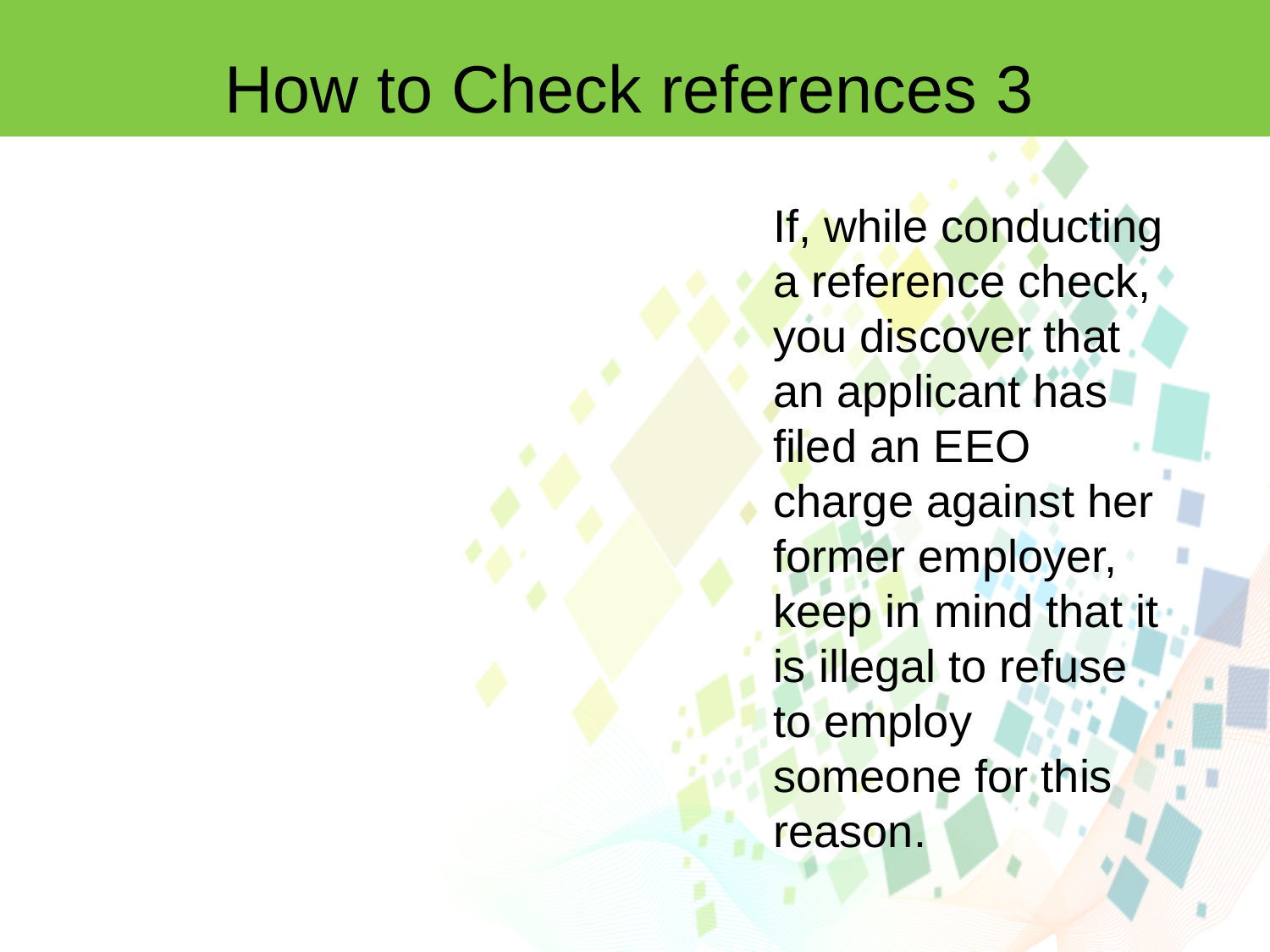

How to Check references 3
If, while conducting a reference check, you discover that an applicant has filed an EEO charge against her former employer, keep in mind that it is illegal to refuse
to employ someone for this reason.